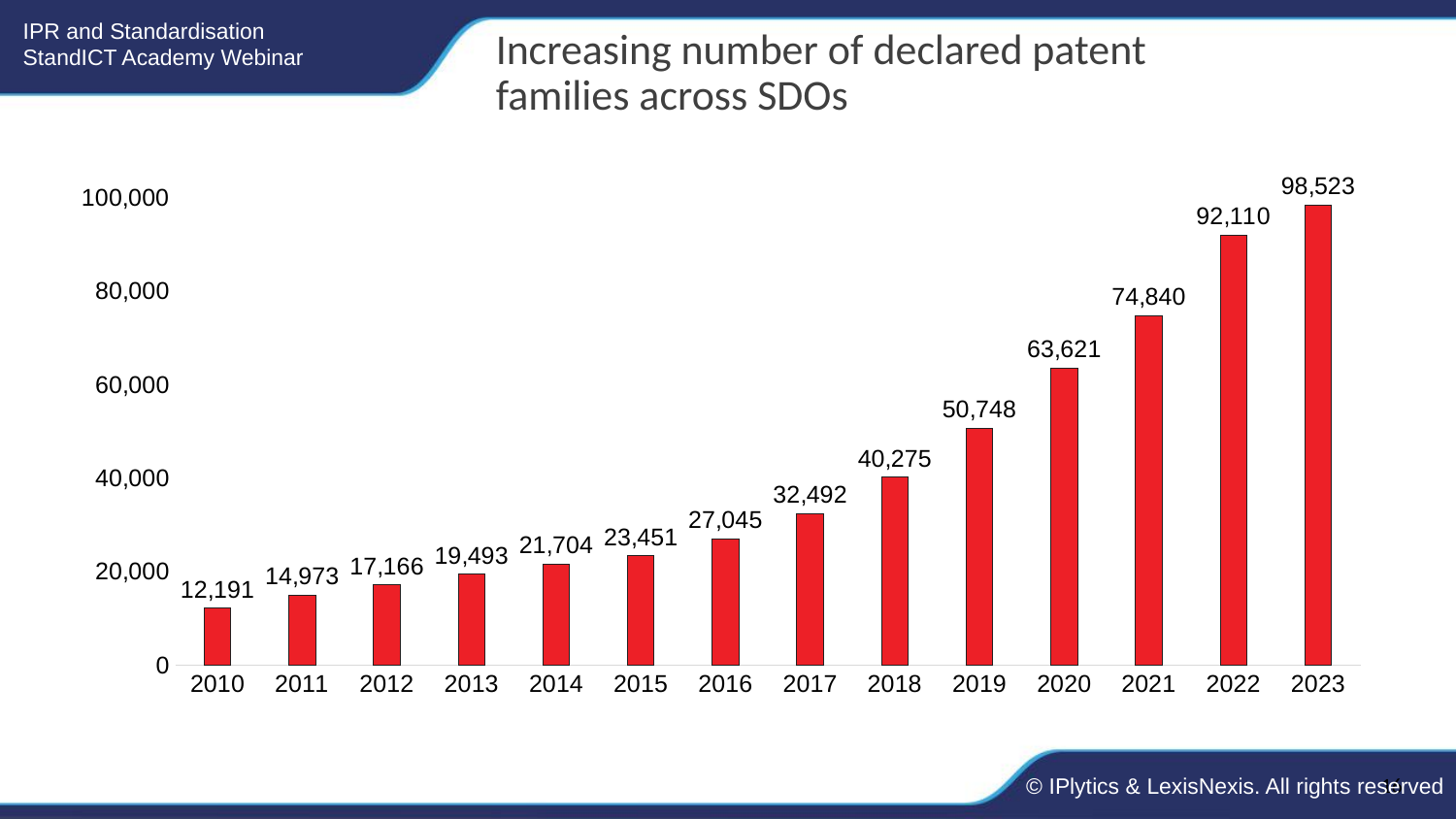

Increasing number of declared patent families across SDOs

### Chart

| Category | Cumulative number of declared patent families |
|---|---|
| 2010 | 12191.0 |
| 2011 | 14973.0 |
| 2012 | 17166.0 |
| 2013 | 19493.0 |
| 2014 | 21704.0 |
| 2015 | 23451.0 |
| 2016 | 27045.0 |
| 2017 | 32492.0 |
| 2018 | 40275.0 |
| 2019 | 50748.0 |
| 2020 | 63621.0 |
| 2021 | 74840.0 |
| 2022 | 92110.0 |
| 2023 | 98523.0 |
© IPlytics & LexisNexis. All rights reserved